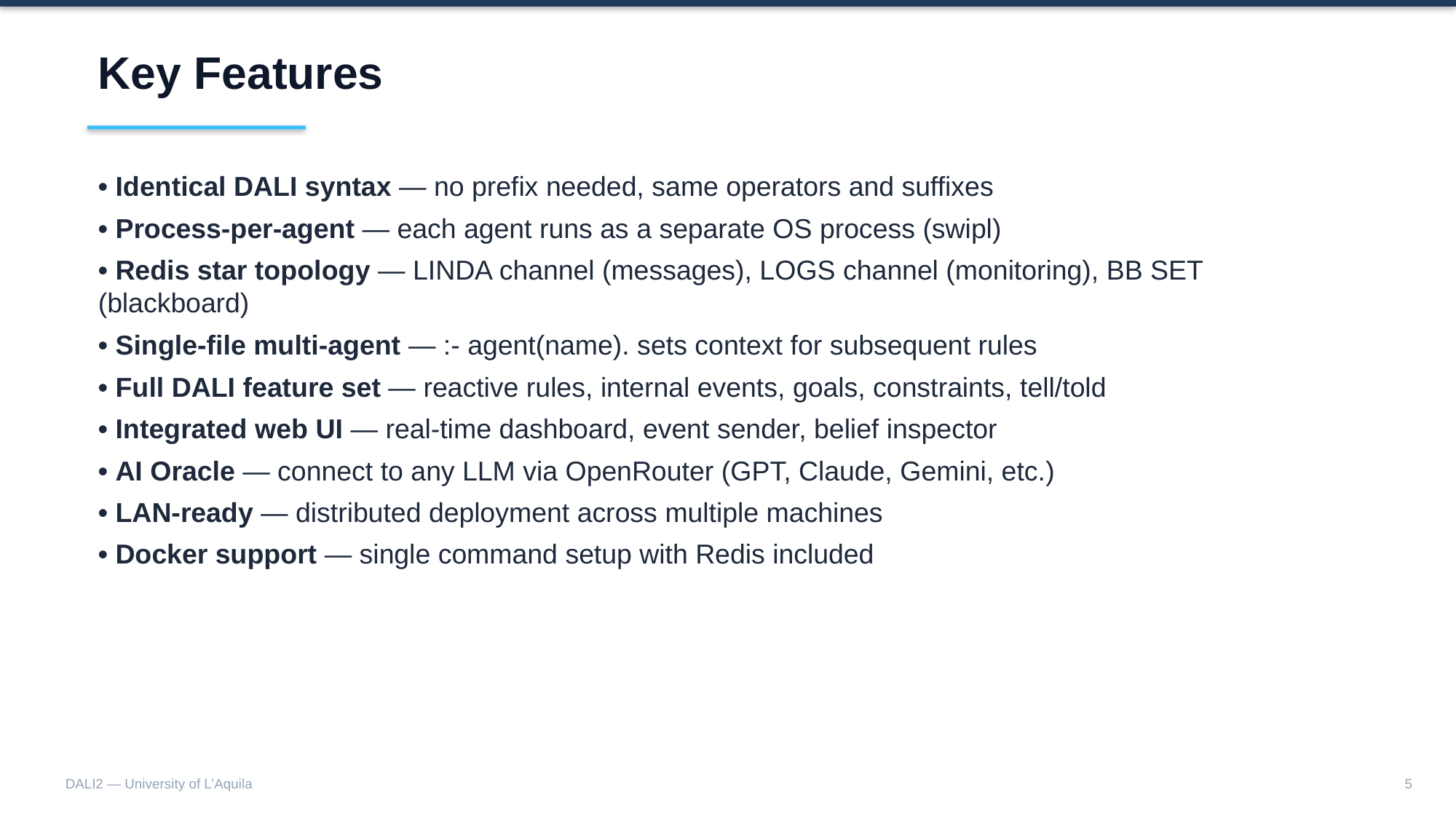

Key Features

• Identical DALI syntax — no prefix needed, same operators and suffixes
• Process-per-agent — each agent runs as a separate OS process (swipl)
• Redis star topology — LINDA channel (messages), LOGS channel (monitoring), BB SET (blackboard)
• Single-file multi-agent — :- agent(name). sets context for subsequent rules
• Full DALI feature set — reactive rules, internal events, goals, constraints, tell/told
• Integrated web UI — real-time dashboard, event sender, belief inspector
• AI Oracle — connect to any LLM via OpenRouter (GPT, Claude, Gemini, etc.)
• LAN-ready — distributed deployment across multiple machines
• Docker support — single command setup with Redis included
DALI2 — University of L’Aquila
5